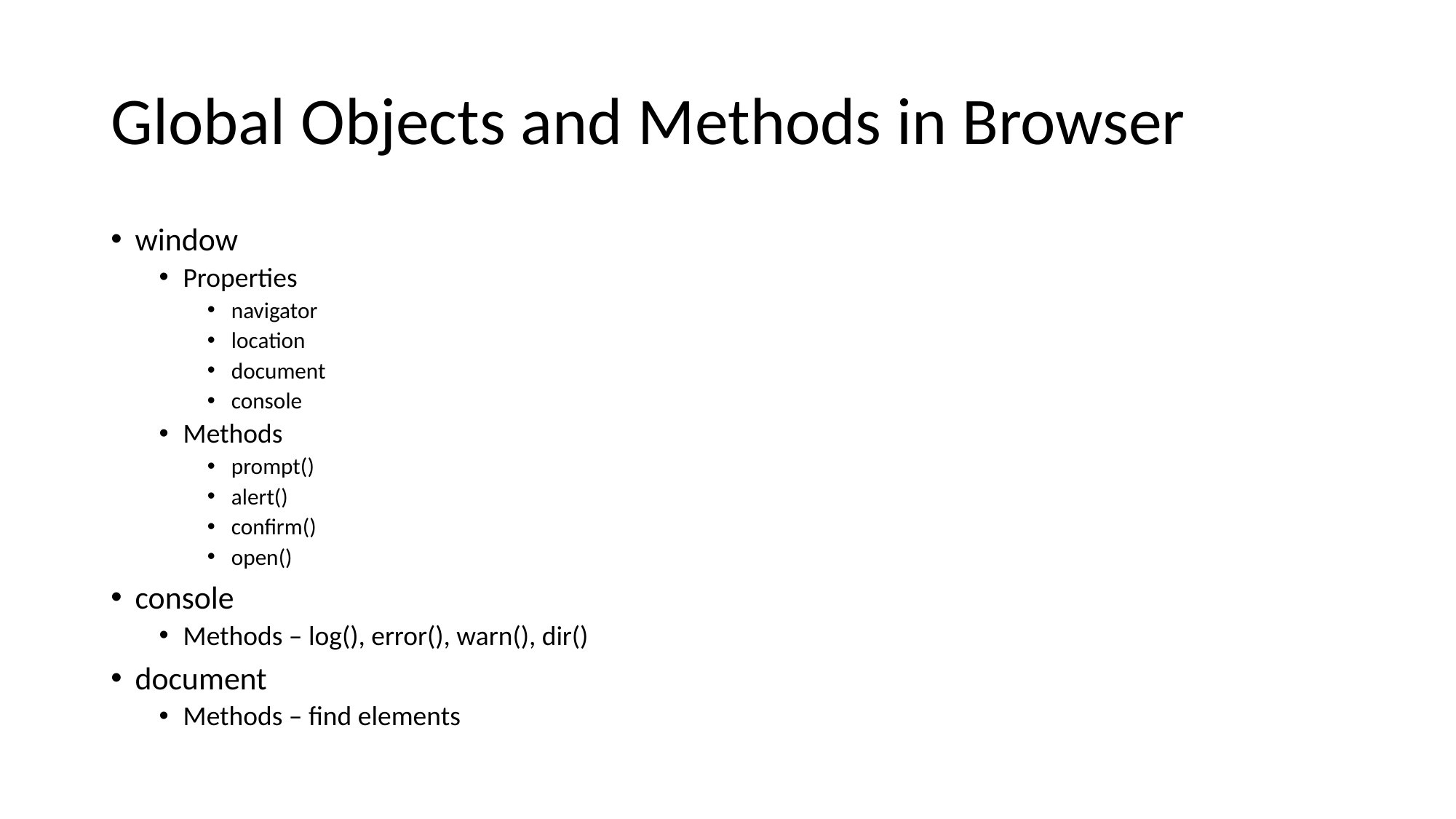

# Global Objects and Methods in Browser
window
Properties
navigator
location
document
console
Methods
prompt()
alert()
confirm()
open()
console
Methods – log(), error(), warn(), dir()
document
Methods – find elements